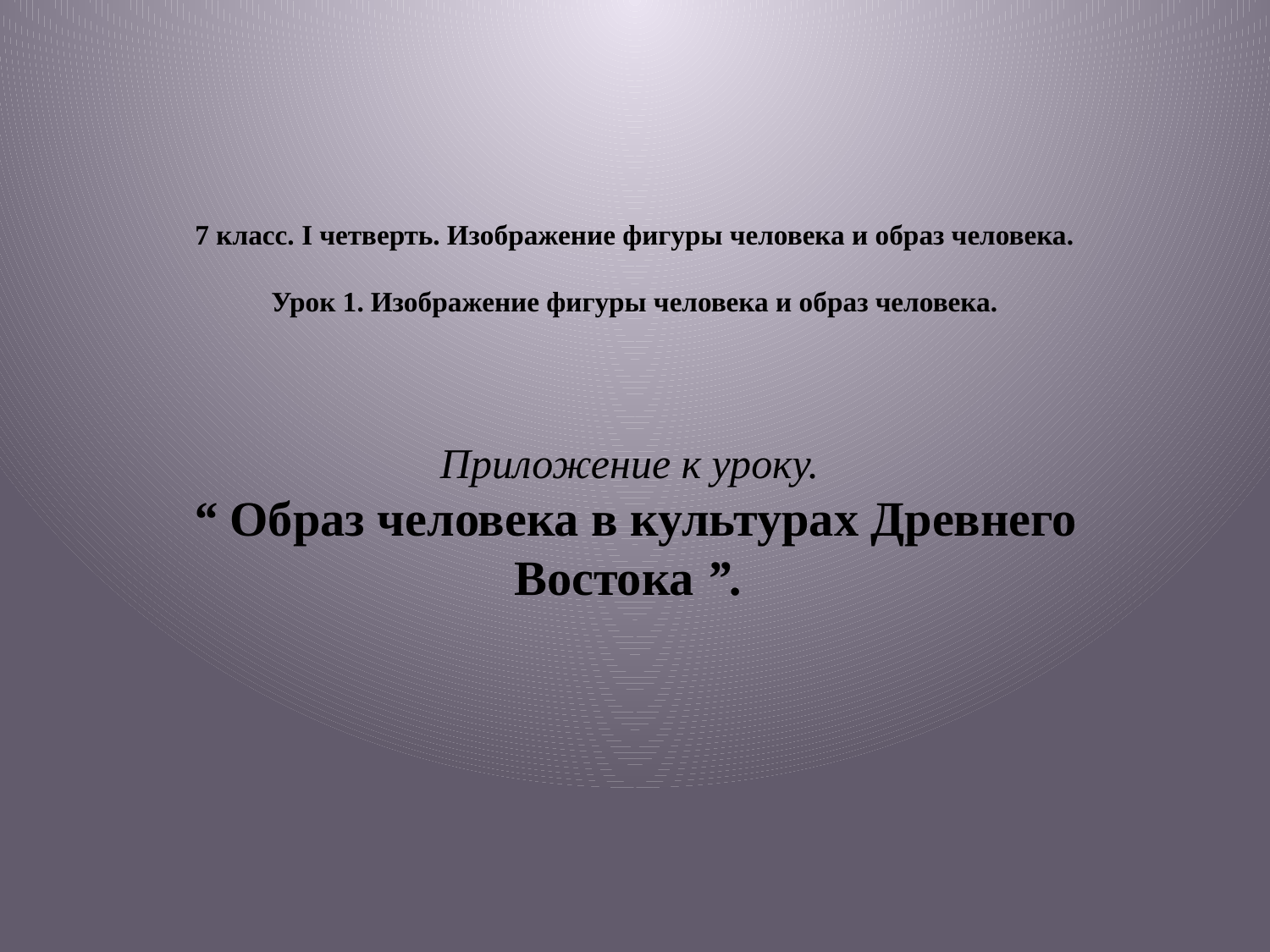

# 7 класс. I четверть. Изображение фигуры человека и образ человека. Урок 1. Изображение фигуры человека и образ человека. Приложение к уроку. “ Образ человека в культурах Древнего Востока ”.